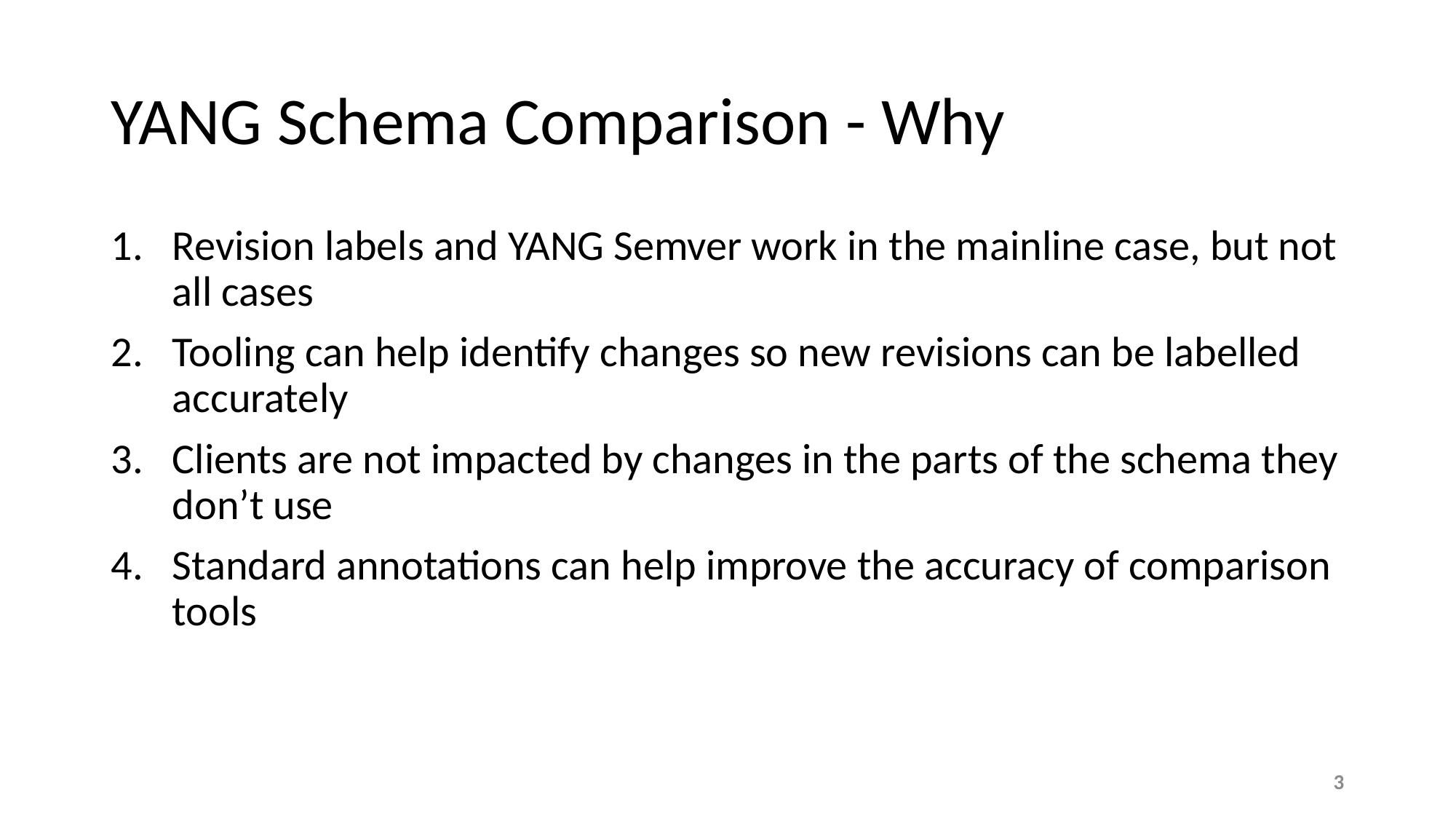

# YANG Schema Comparison - Why
Revision labels and YANG Semver work in the mainline case, but not all cases
Tooling can help identify changes so new revisions can be labelled accurately
Clients are not impacted by changes in the parts of the schema they don’t use
Standard annotations can help improve the accuracy of comparison tools
3